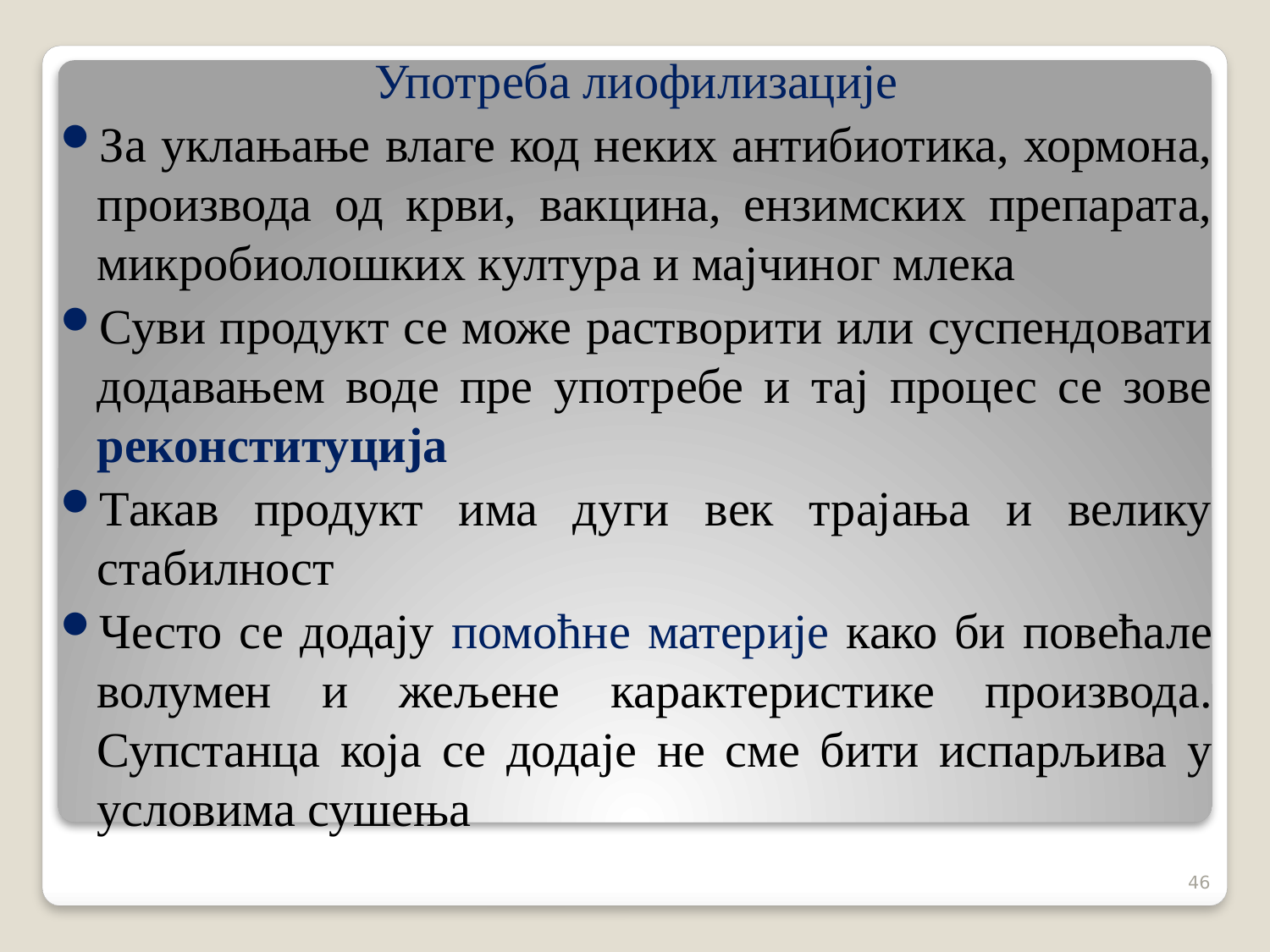

Употреба лиофилизације
За уклањање влаге код неких антибиотика, хормона, производа од крви, вакцина, ензимских препарата, микробиолошких култура и мајчиног млека
Суви продукт се може растворити или суспендовати додавањем воде пре употребе и тај процес се зове реконституција
Такав продукт има дуги век трајања и велику стабилност
Често се додају помоћне материје како би повећале волумен и жељене карактеристике производа. Супстанца која се додаје не сме бити испарљива у условима сушења

46